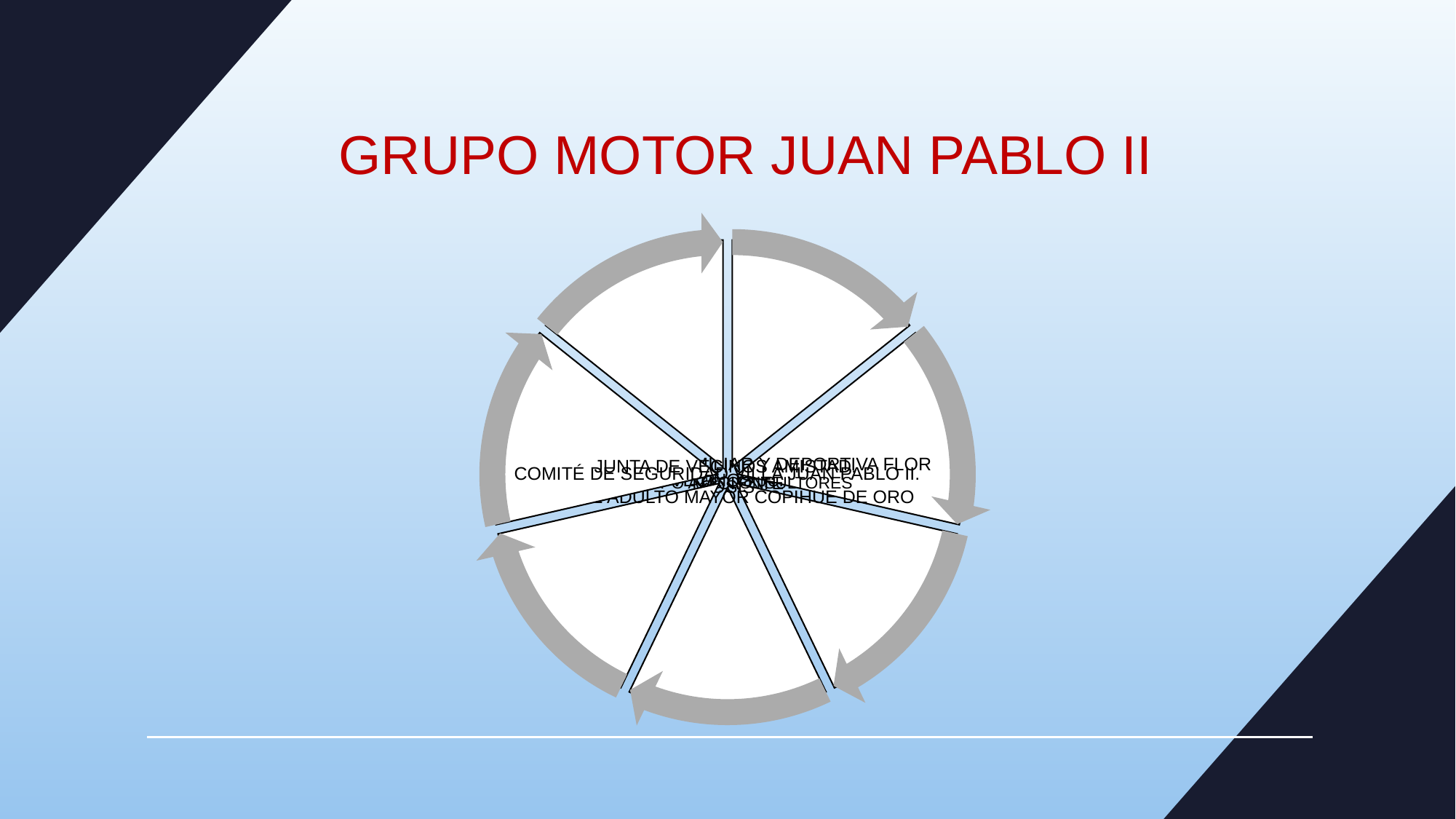

# GRUPO MOTOR JUAN PABLO II

JUNTA DE VECINOS JUAN PABLO II
AGRUPACION FAMILIAR Y DEPORTIVA FLOR NACIENTE
EQUIPO A&C CONSULTORES
FOSIS

CLUB DE ADULTO MAYOR COPIHUE DE ORO
COMITÉ DE SEGURIDAD VILLA JUAN PABLO II.
 JUNTA DE VECINOS AMISTAD.